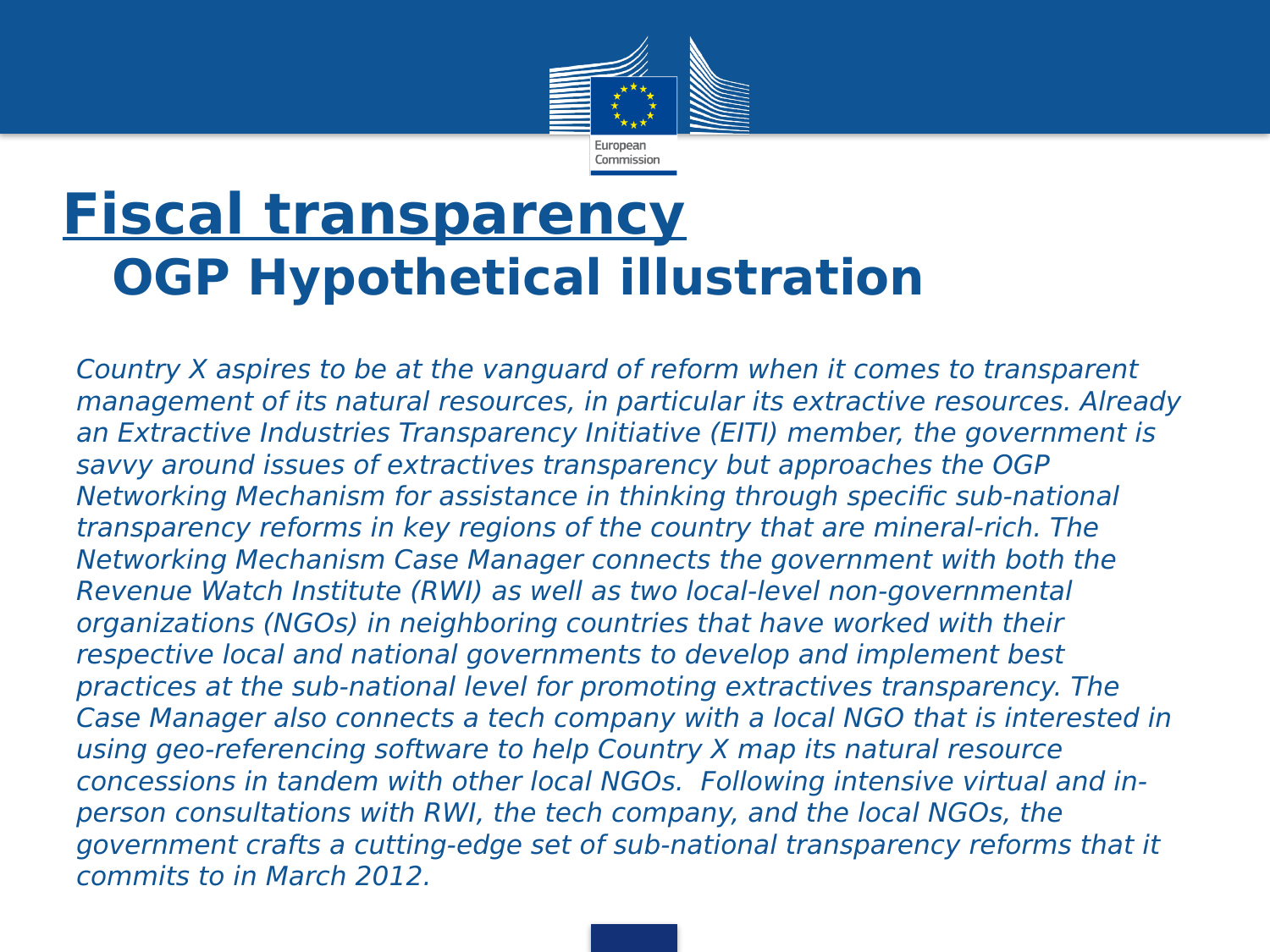

Fiscal transparency
OGP Hypothetical illustration
Country X aspires to be at the vanguard of reform when it comes to transparent management of its natural resources, in particular its extractive resources. Already an Extractive Industries Transparency Initiative (EITI) member, the government is savvy around issues of extractives transparency but approaches the OGP Networking Mechanism for assistance in thinking through specific sub-national transparency reforms in key regions of the country that are mineral-rich. The Networking Mechanism Case Manager connects the government with both the Revenue Watch Institute (RWI) as well as two local-level non-governmental organizations (NGOs) in neighboring countries that have worked with their respective local and national governments to develop and implement best practices at the sub-national level for promoting extractives transparency. The Case Manager also connects a tech company with a local NGO that is interested in using geo-referencing software to help Country X map its natural resource concessions in tandem with other local NGOs.  Following intensive virtual and in-person consultations with RWI, the tech company, and the local NGOs, the government crafts a cutting-edge set of sub-national transparency reforms that it commits to in March 2012.